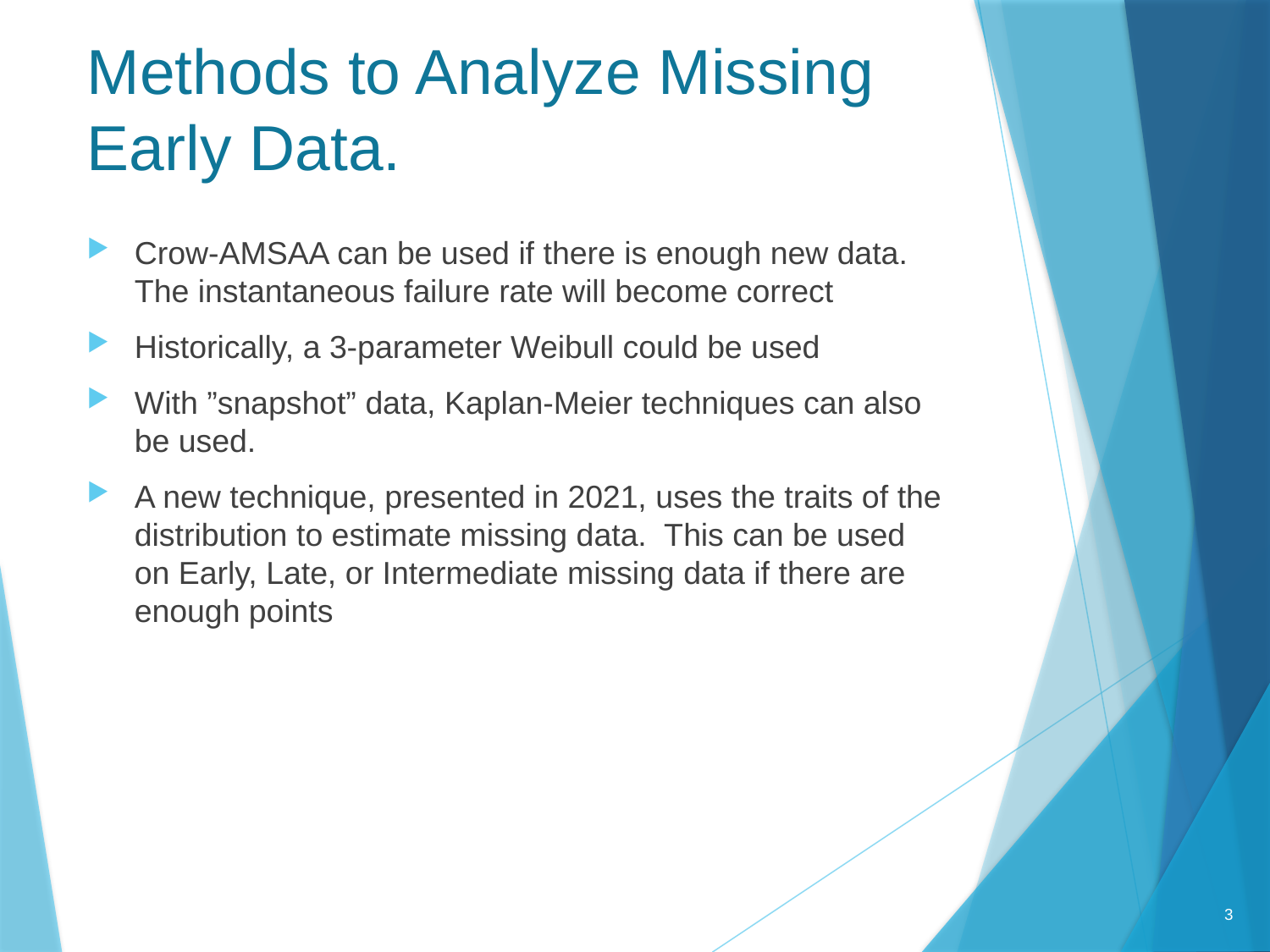

# Methods to Analyze Missing Early Data.
Crow-AMSAA can be used if there is enough new data.  The instantaneous failure rate will become correct
Historically, a 3-parameter Weibull could be used
With ”snapshot” data, Kaplan-Meier techniques can also be used.
A new technique, presented in 2021, uses the traits of the distribution to estimate missing data.  This can be used on Early, Late, or Intermediate missing data if there are enough points
3